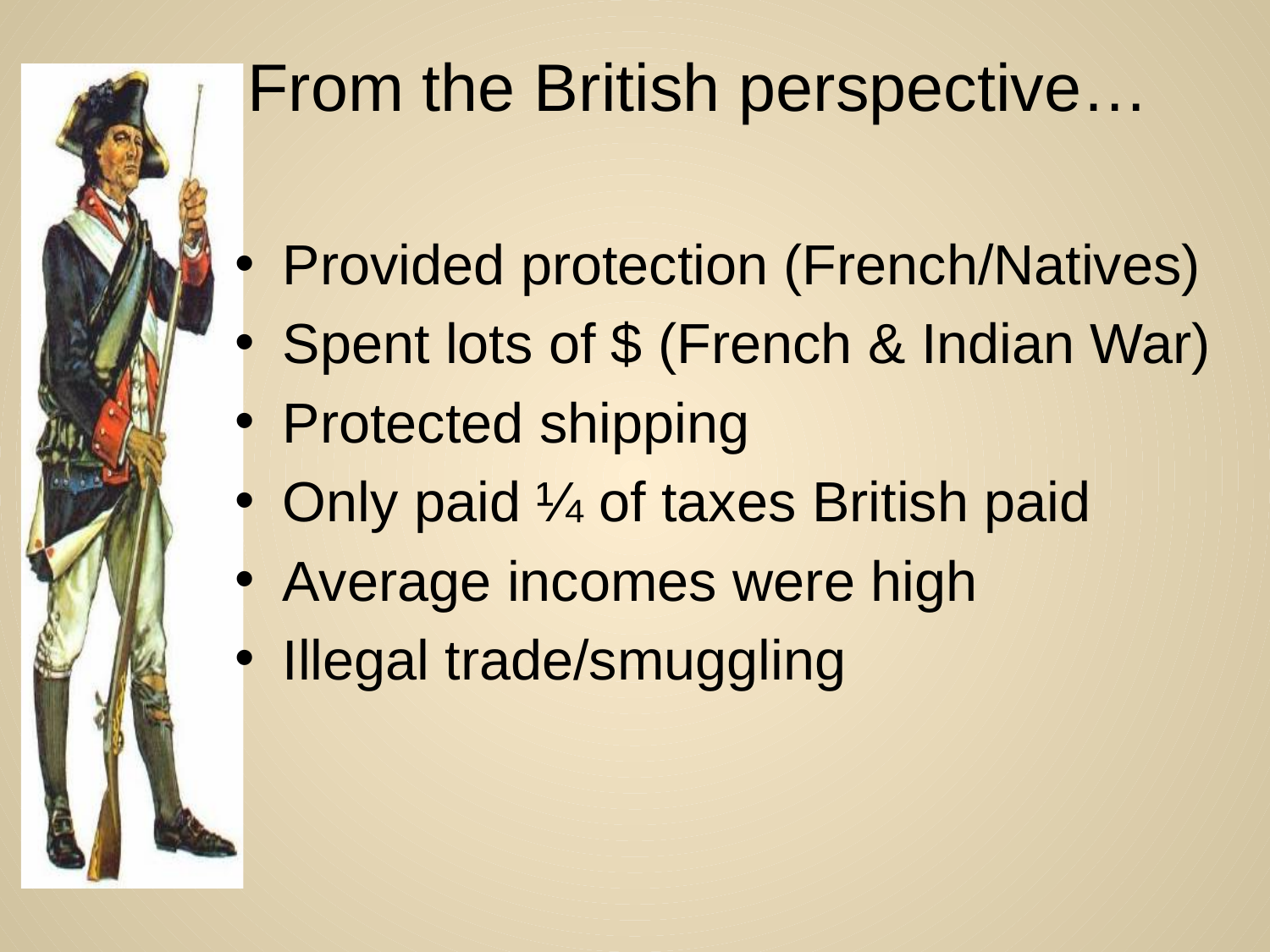

# From the British perspective…
Provided protection (French/Natives)
Spent lots of $ (French & Indian War)
Protected shipping
Only paid ¼ of taxes British paid
Average incomes were high
Illegal trade/smuggling